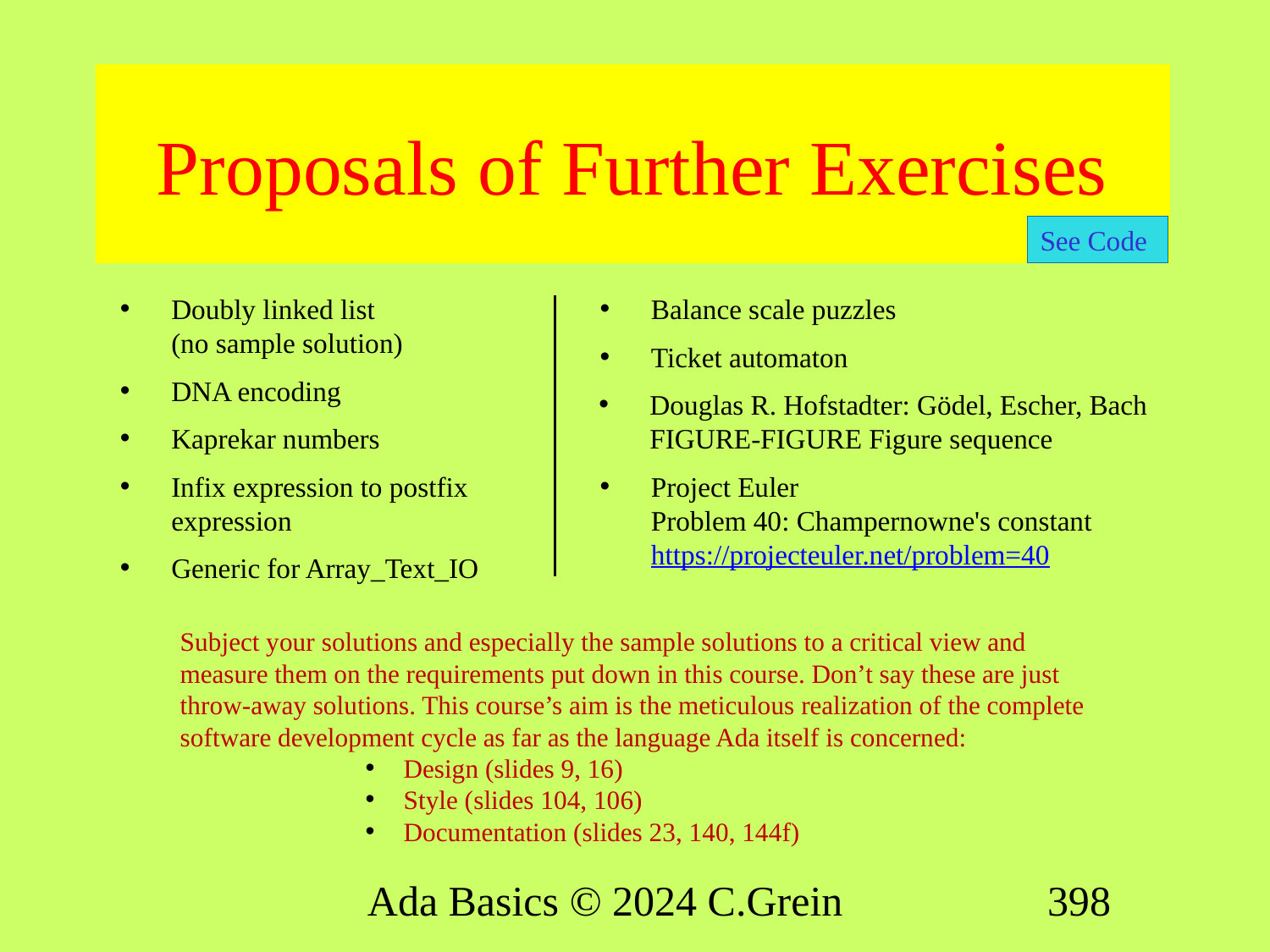

# Proposals of Further Exercises
See Code
Doubly linked list
(no sample solution)
DNA encoding
Kaprekar numbers
Infix expression to postfix expression
Generic for Array_Text_IO
Balance scale puzzles
Ticket automaton
Douglas R. Hofstadter: Gödel, Escher, Bach FIGURE-FIGURE Figure sequence
Project Euler
Problem 40: Champernowne's constant
https://projecteuler.net/problem=40

Subject your solutions and especially the sample solutions to a critical view and measure them on the requirements put down in this course. Don’t say these are just throw-away solutions. This course’s aim is the meticulous realization of the complete software development cycle as far as the language Ada itself is concerned:
Design (slides 9, 16)
Style (slides 104, 106)
Documentation (slides 23, 140, 144f)
Ada Basics © 2024 C.Grein
398